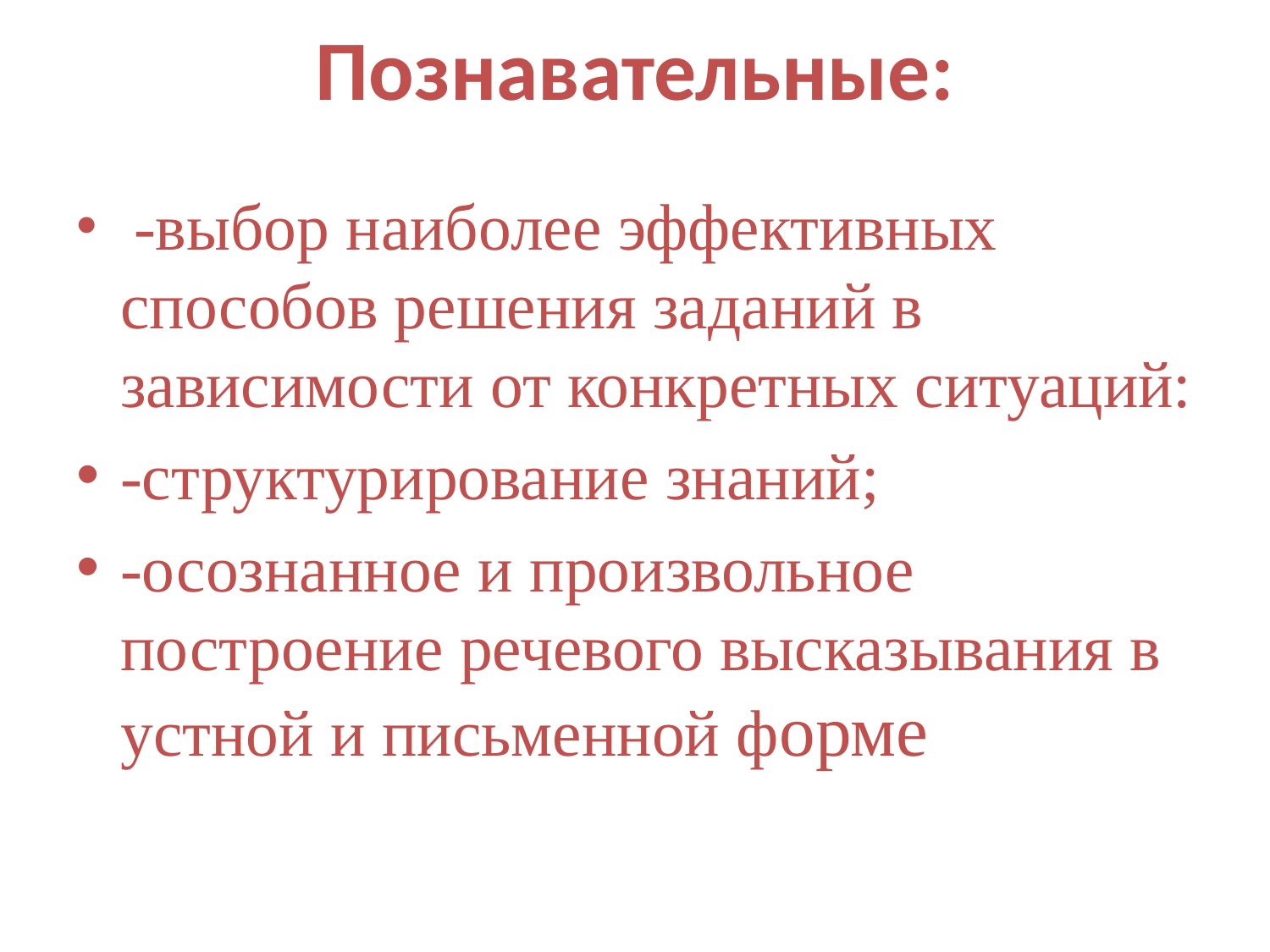

# Познавательные:
 -выбор наиболее эффективных способов решения заданий в зависимости от конкретных ситуаций:
-структурирование знаний;
-осознанное и произвольное построение речевого высказывания в устной и письменной форме